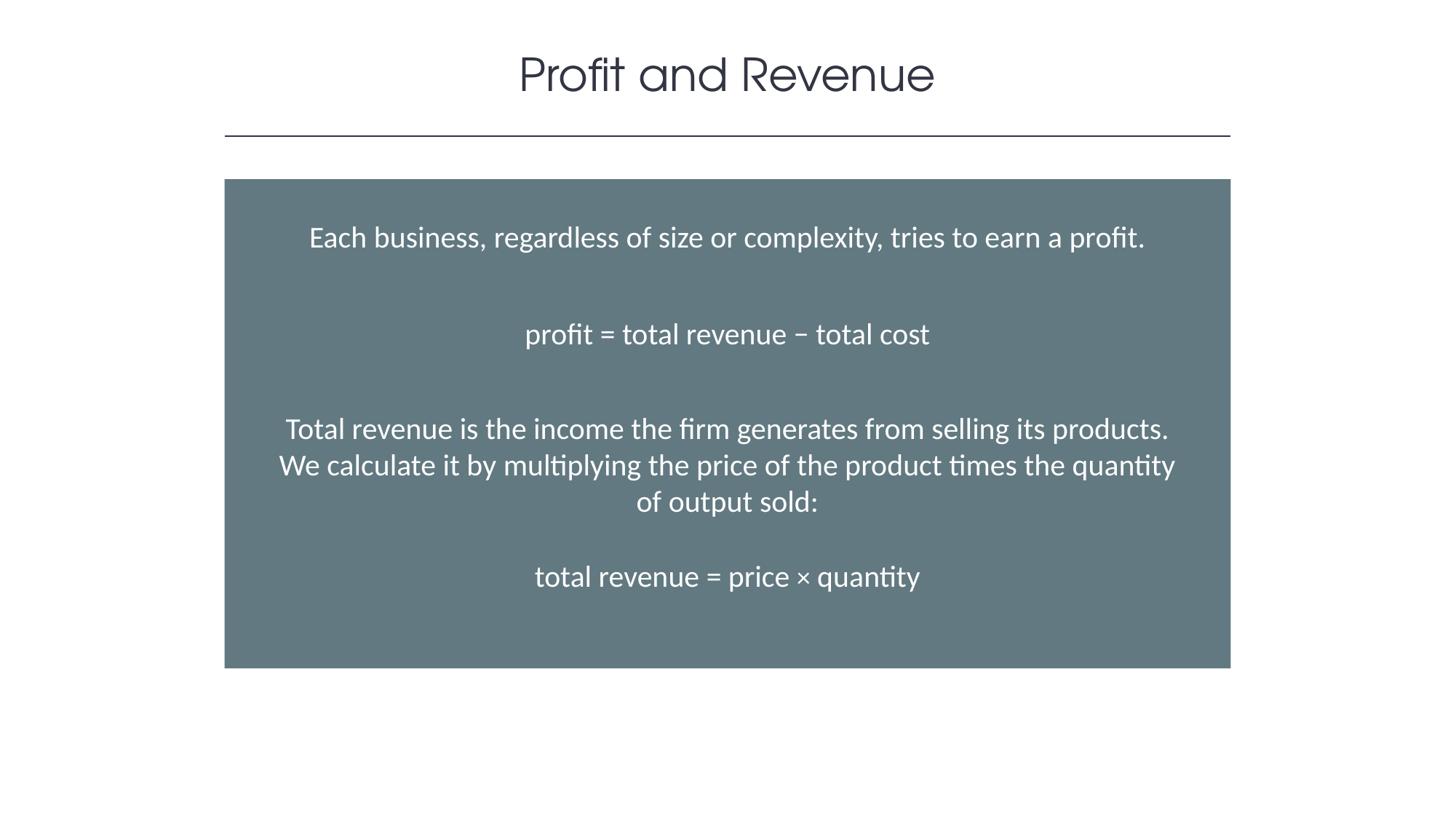

Profit and Revenue

Each business, regardless of size or complexity, tries to earn a profit.
profit = total revenue − total cost
Total revenue is the income the firm generates from selling its products. We calculate it by multiplying the price of the product times the quantity of output sold:
total revenue = price × quantity